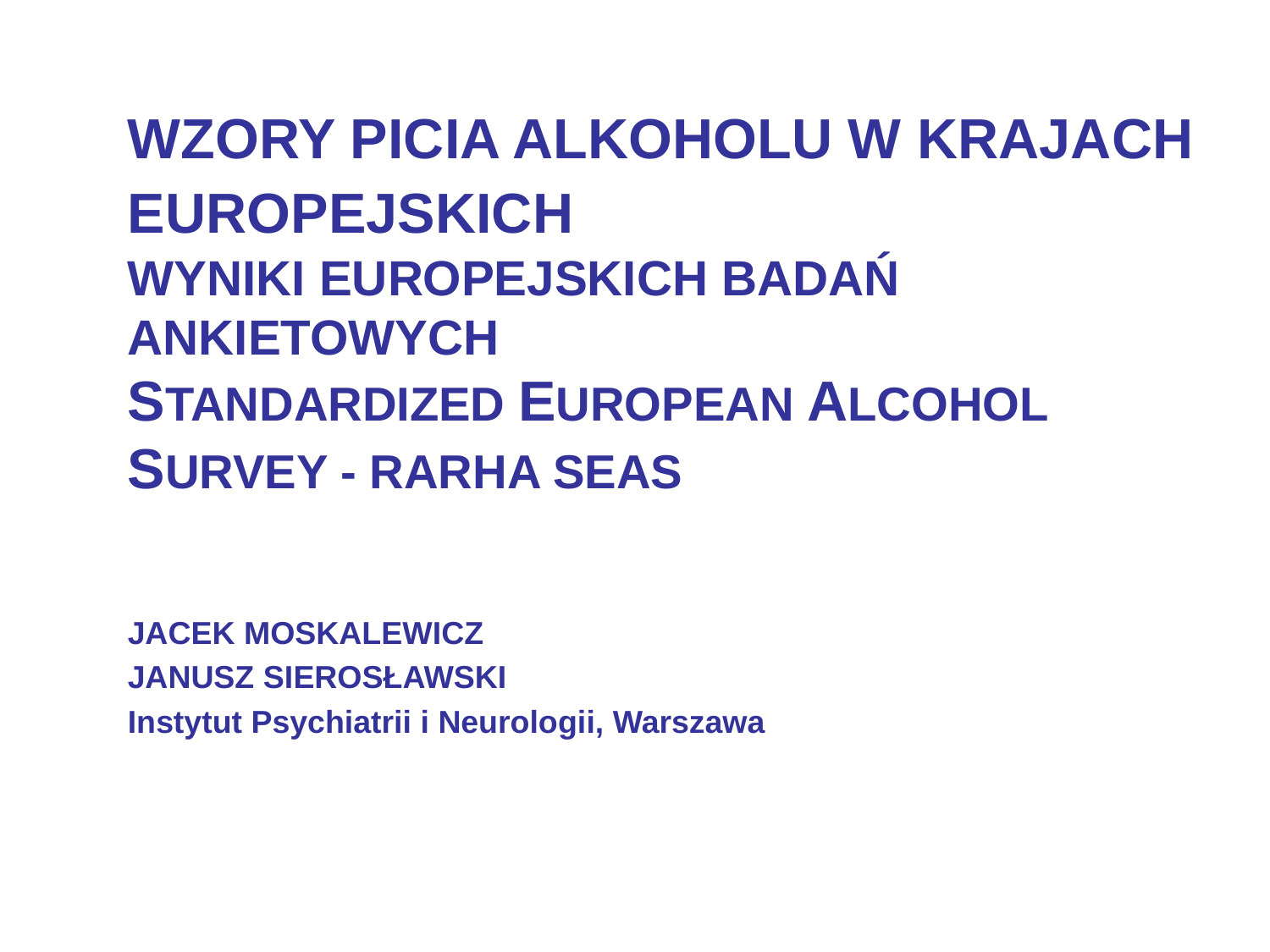

# WZORY PICIA ALKOHOLU W KRAJACH EUROPEJSKICH WYNIKI EUROPEJSKICH BADAŃ ANKIETOWYCH STANDARDIZED EUROPEAN ALCOHOL SURVEY - RARHA SEAS
JACEK MOSKALEWICZ
JANUSZ SIEROSŁAWSKI
Instytut Psychiatrii i Neurologii, Warszawa